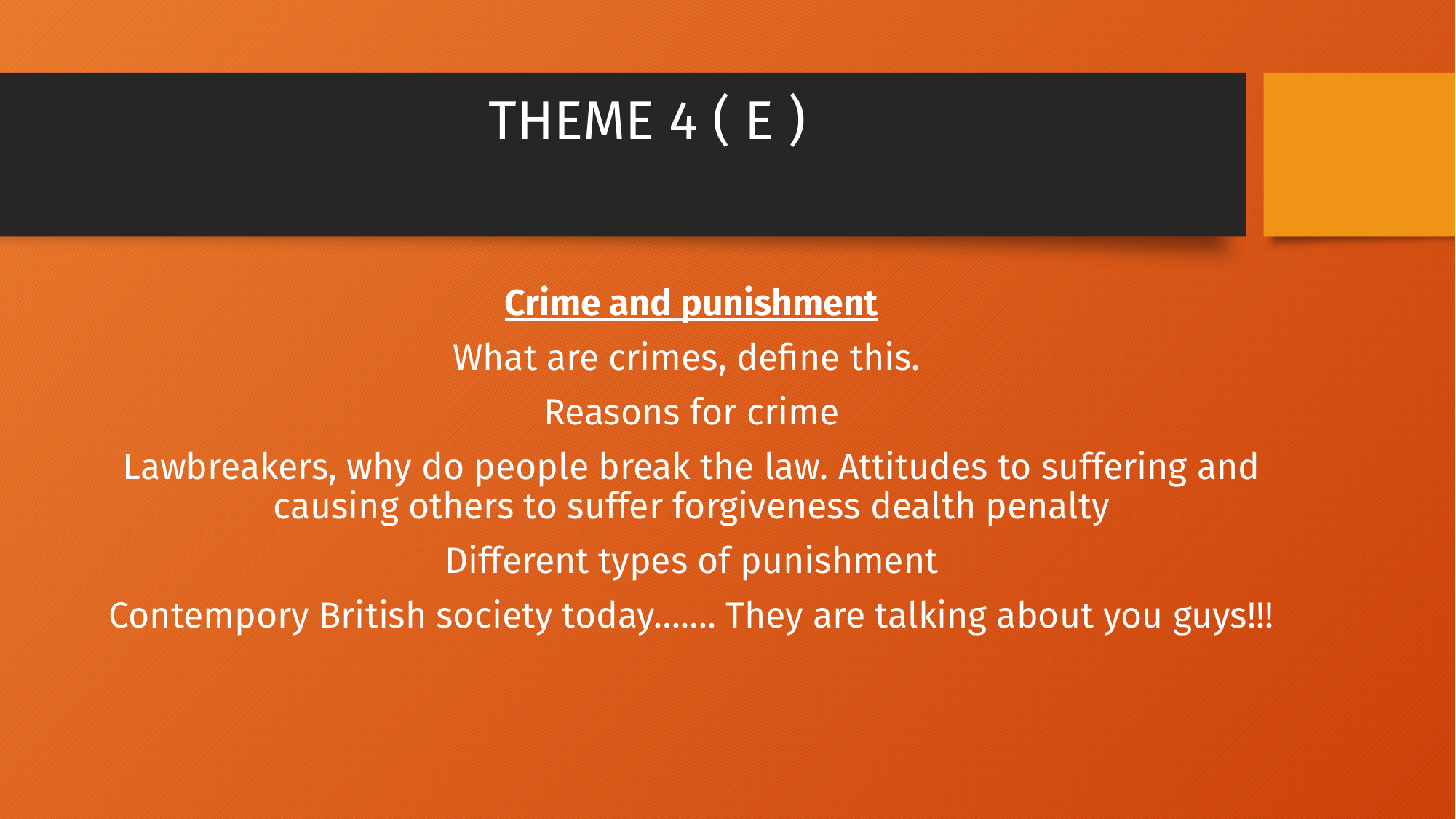

# THEME 4 ( E )
Crime and punishment
What are crimes, define this.
Reasons for crime
Lawbreakers, why do people break the law. Attitudes to suffering and causing others to suffer forgiveness dealth penalty
Different types of punishment
Contempory British society today……. They are talking about you guys!!!